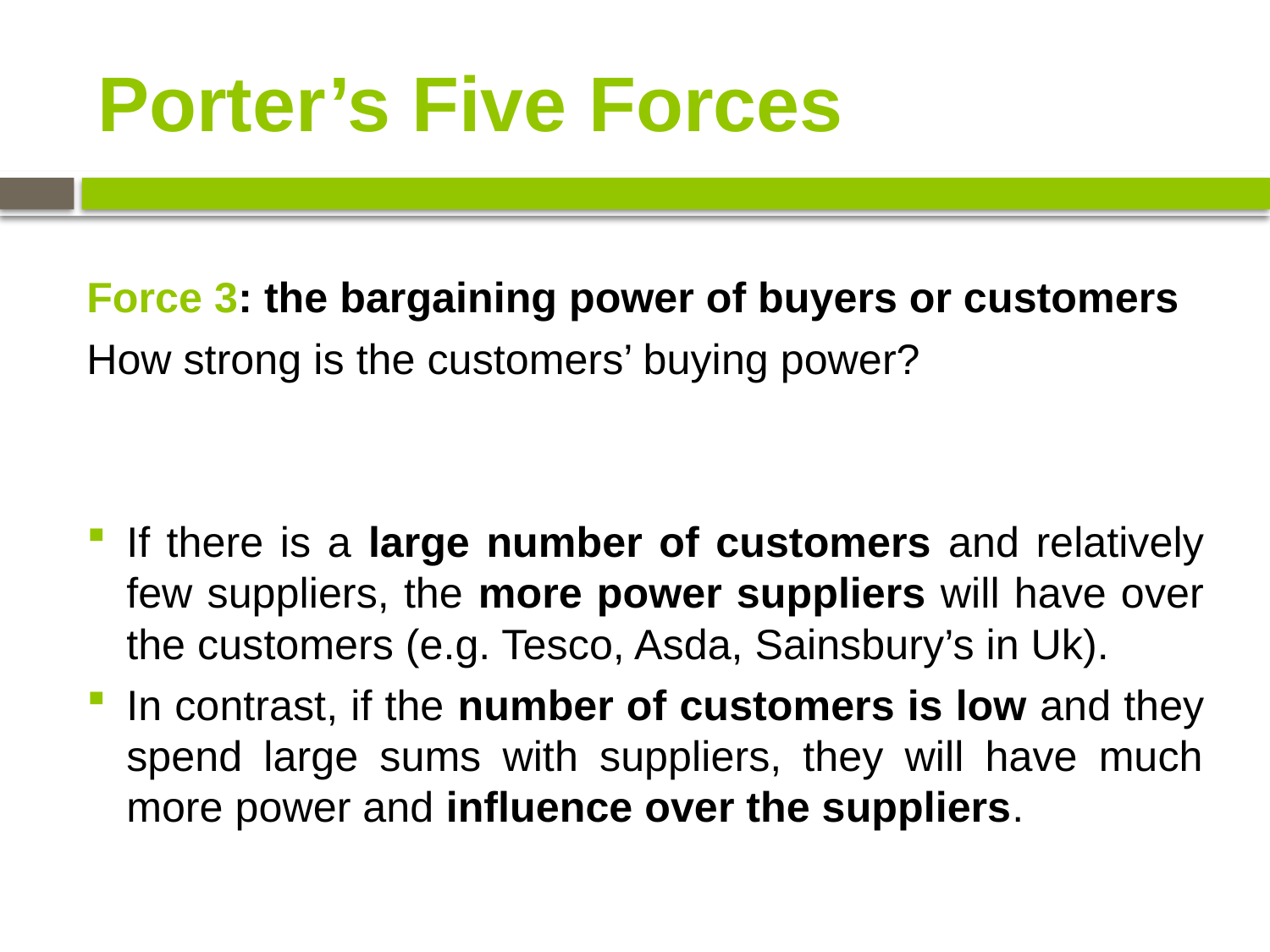

# Porter’s Five Forces
Force 3: the bargaining power of buyers or customers
How strong is the customers’ buying power?

If there is a large number of customers and relatively few suppliers, the more power suppliers will have over the customers (e.g. Tesco, Asda, Sainsbury’s in Uk).
In contrast, if the number of customers is low and they spend large sums with suppliers, they will have much more power and influence over the suppliers.